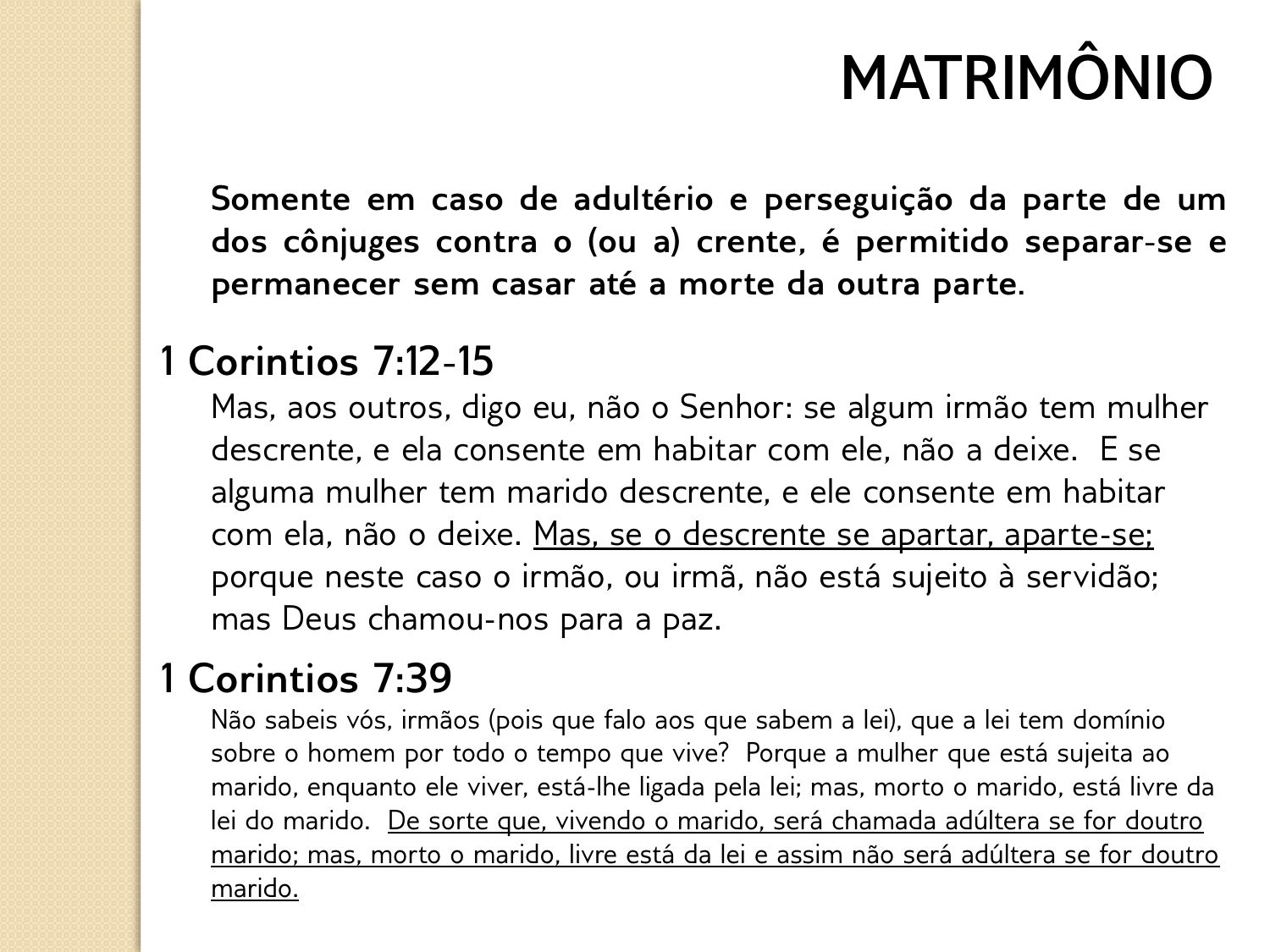

MATRIMÔNIO
Somente em caso de adultério e perseguição da parte de um dos cônjuges contra o (ou a) crente, é permitido separar-se e permanecer sem casar até a morte da outra parte.
1 Corintios 7:12-15
Mas, aos outros, digo eu, não o Senhor: se algum irmão tem mulher descrente, e ela consente em habitar com ele, não a deixe.  E se alguma mulher tem marido descrente, e ele consente em habitar com ela, não o deixe. Mas, se o descrente se apartar, aparte-se; porque neste caso o irmão, ou irmã, não está sujeito à servidão; mas Deus chamou-nos para a paz.
1 Corintios 7:39
Não sabeis vós, irmãos (pois que falo aos que sabem a lei), que a lei tem domínio sobre o homem por todo o tempo que vive?  Porque a mulher que está sujeita ao marido, enquanto ele viver, está-lhe ligada pela lei; mas, morto o marido, está livre da lei do marido.  De sorte que, vivendo o marido, será chamada adúltera se for doutro marido; mas, morto o marido, livre está da lei e assim não será adúltera se for doutro marido.